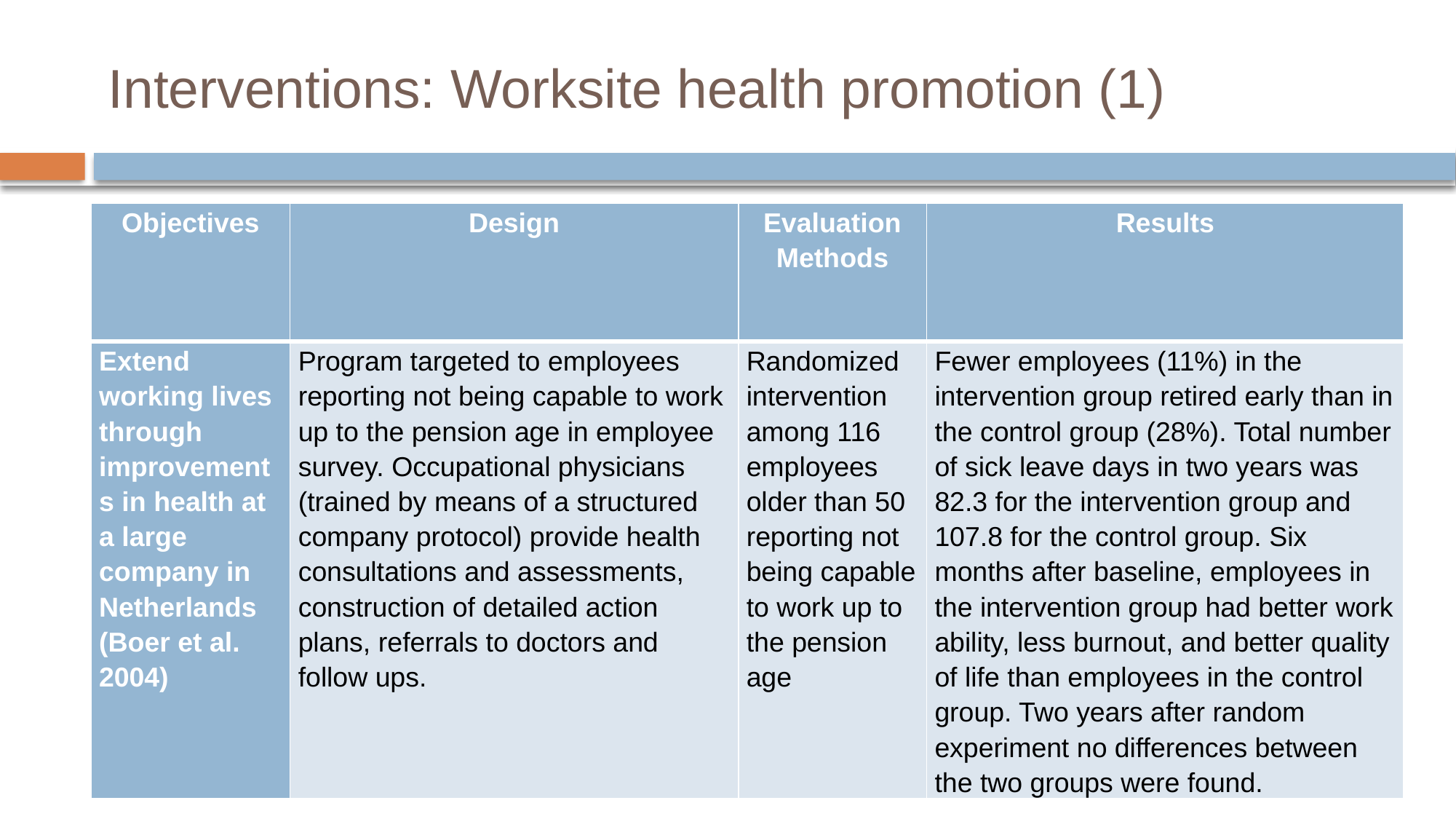

# Interventions: Worksite health promotion (1)
| Objectives | Design | Evaluation Methods | Results |
| --- | --- | --- | --- |
| Extend working lives through improvements in health at a large company in Netherlands (Boer et al. 2004) | Program targeted to employees reporting not being capable to work up to the pension age in employee survey. Occupational physicians (trained by means of a structured company protocol) provide health consultations and assessments, construction of detailed action plans, referrals to doctors and follow ups. | Randomized intervention among 116 employees older than 50 reporting not being capable to work up to the pension age | Fewer employees (11%) in the intervention group retired early than in the control group (28%). Total number of sick leave days in two years was 82.3 for the intervention group and 107.8 for the control group. Six months after baseline, employees in the intervention group had better work ability, less burnout, and better quality of life than employees in the control group. Two years after random experiment no differences between the two groups were found. |